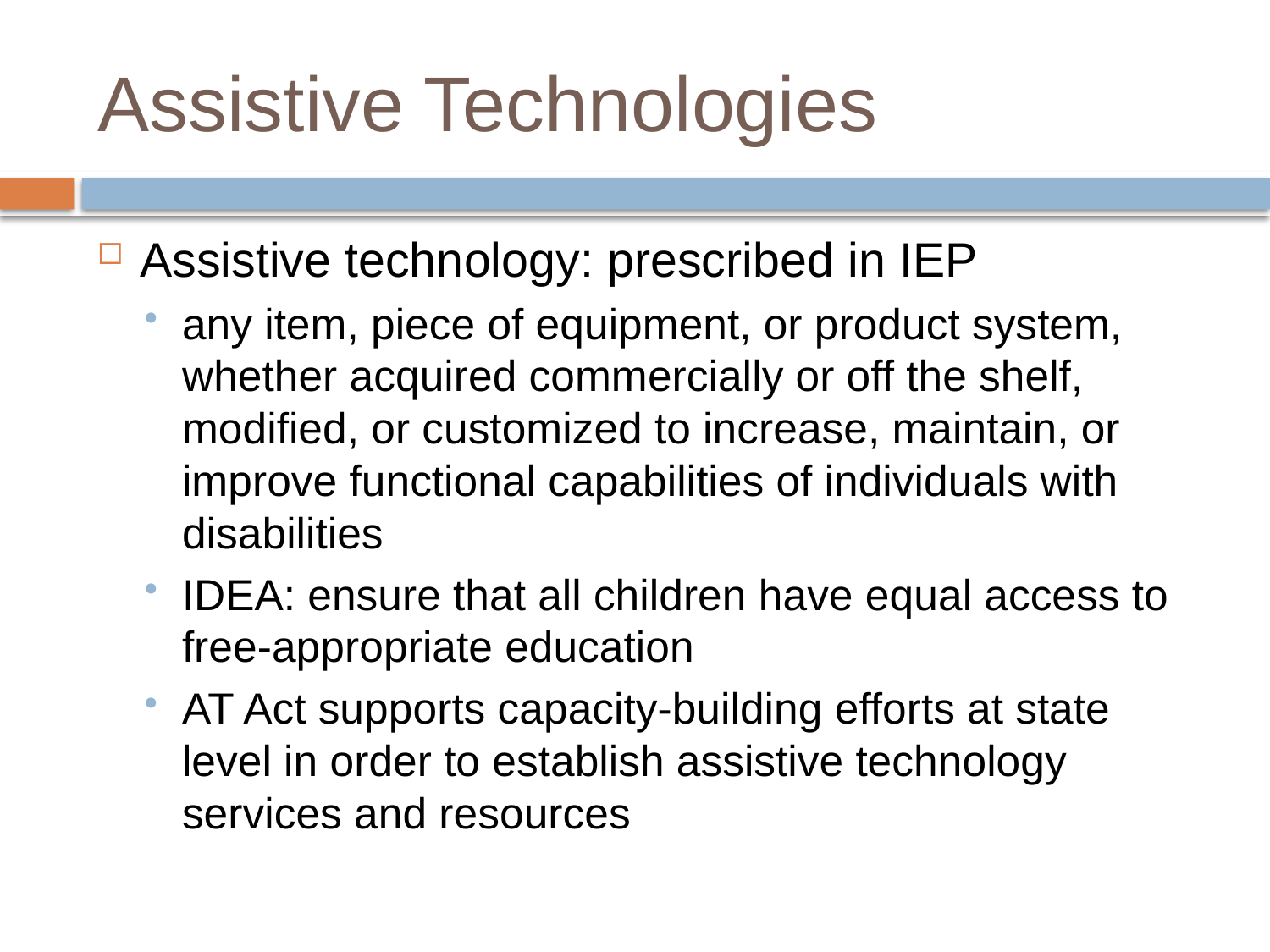

# Assistive Technologies
Assistive technology: prescribed in IEP
any item, piece of equipment, or product system, whether acquired commercially or off the shelf, modified, or customized to increase, maintain, or improve functional capabilities of individuals with disabilities
IDEA: ensure that all children have equal access to free-appropriate education
AT Act supports capacity-building efforts at state level in order to establish assistive technology services and resources